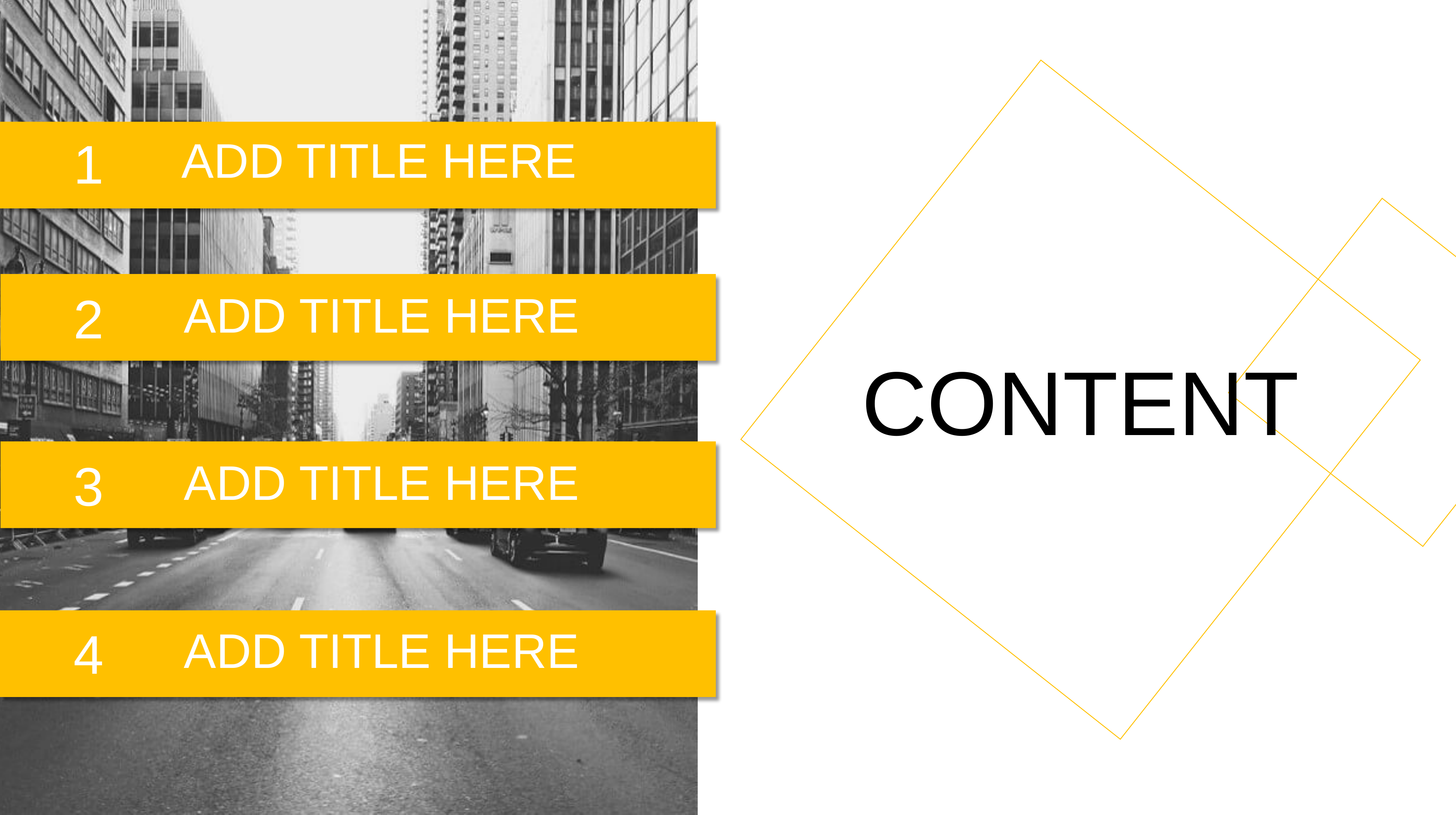

1
ADD TITLE HERE

2
ADD TITLE HERE
CONTENT

3
ADD TITLE HERE

4
ADD TITLE HERE